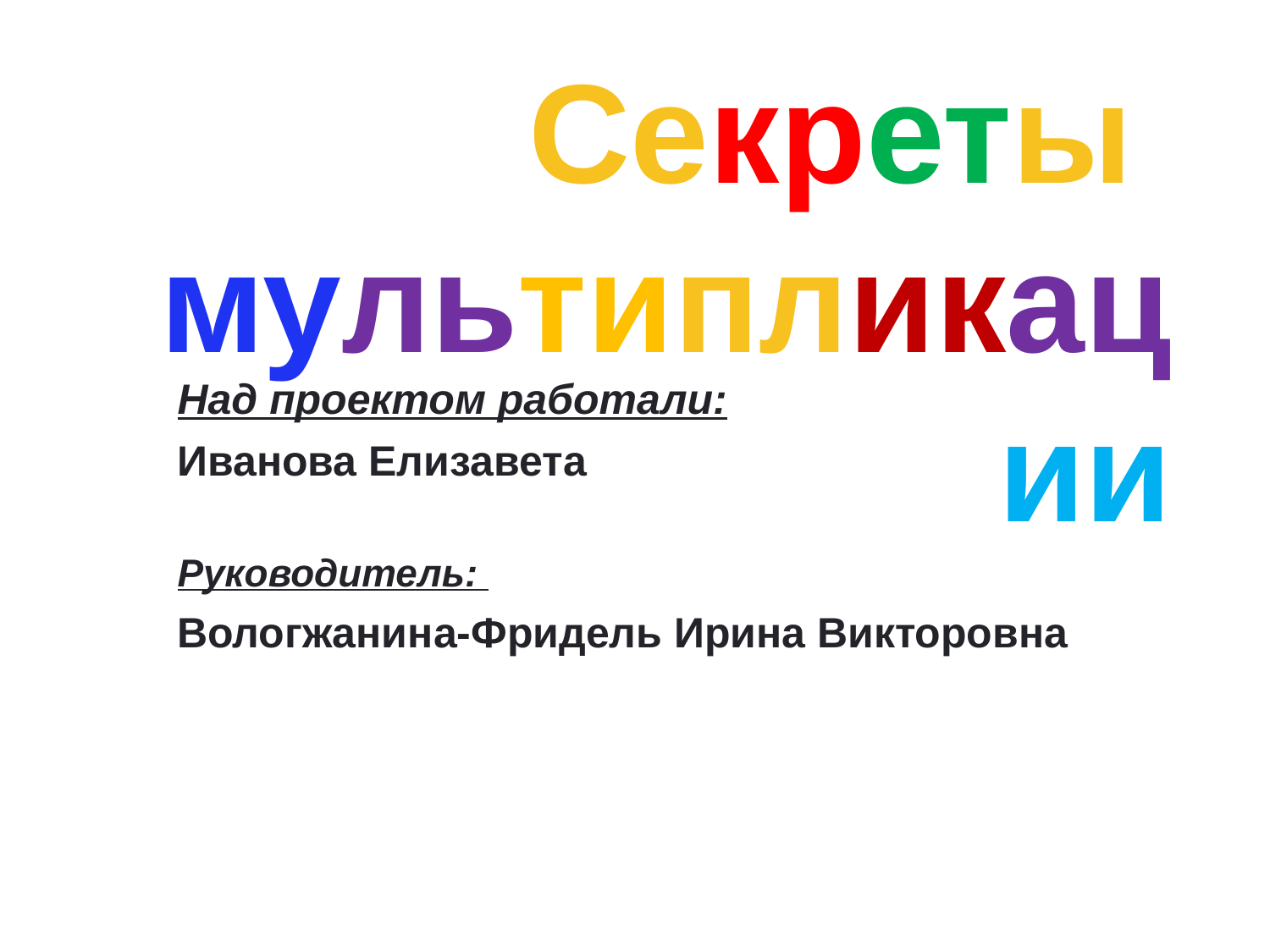

# Секреты  мультипликации
Над проектом работали:
Иванова Елизавета

Руководитель:
Вологжанина-Фридель Ирина Викторовна